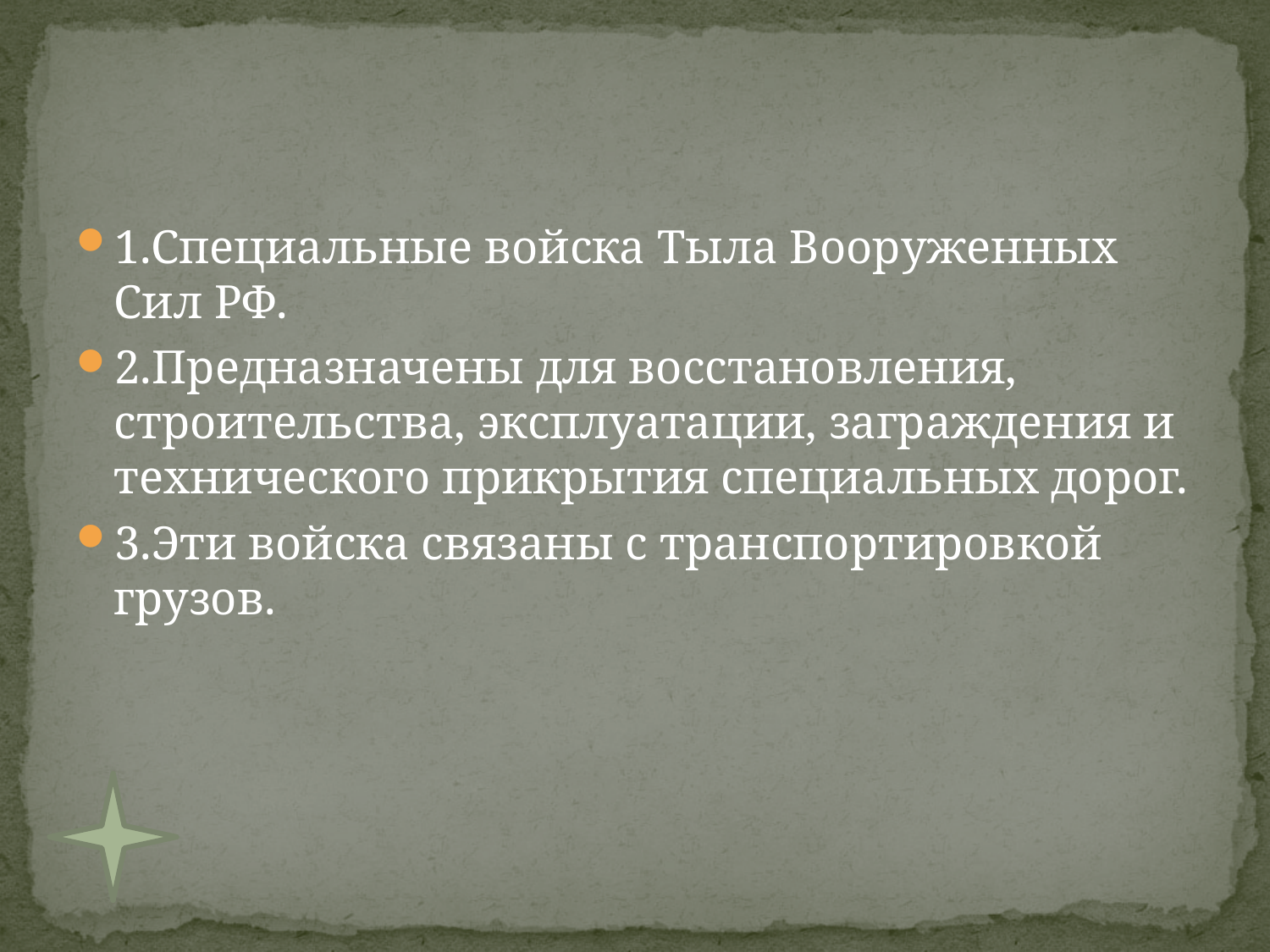

#
1.Специальные войска Тыла Вооруженных Сил РФ.
2.Предназначены для восстановления, строительства, эксплуатации, заграждения и технического прикрытия специальных дорог.
3.Эти войска связаны с транспортировкой грузов.